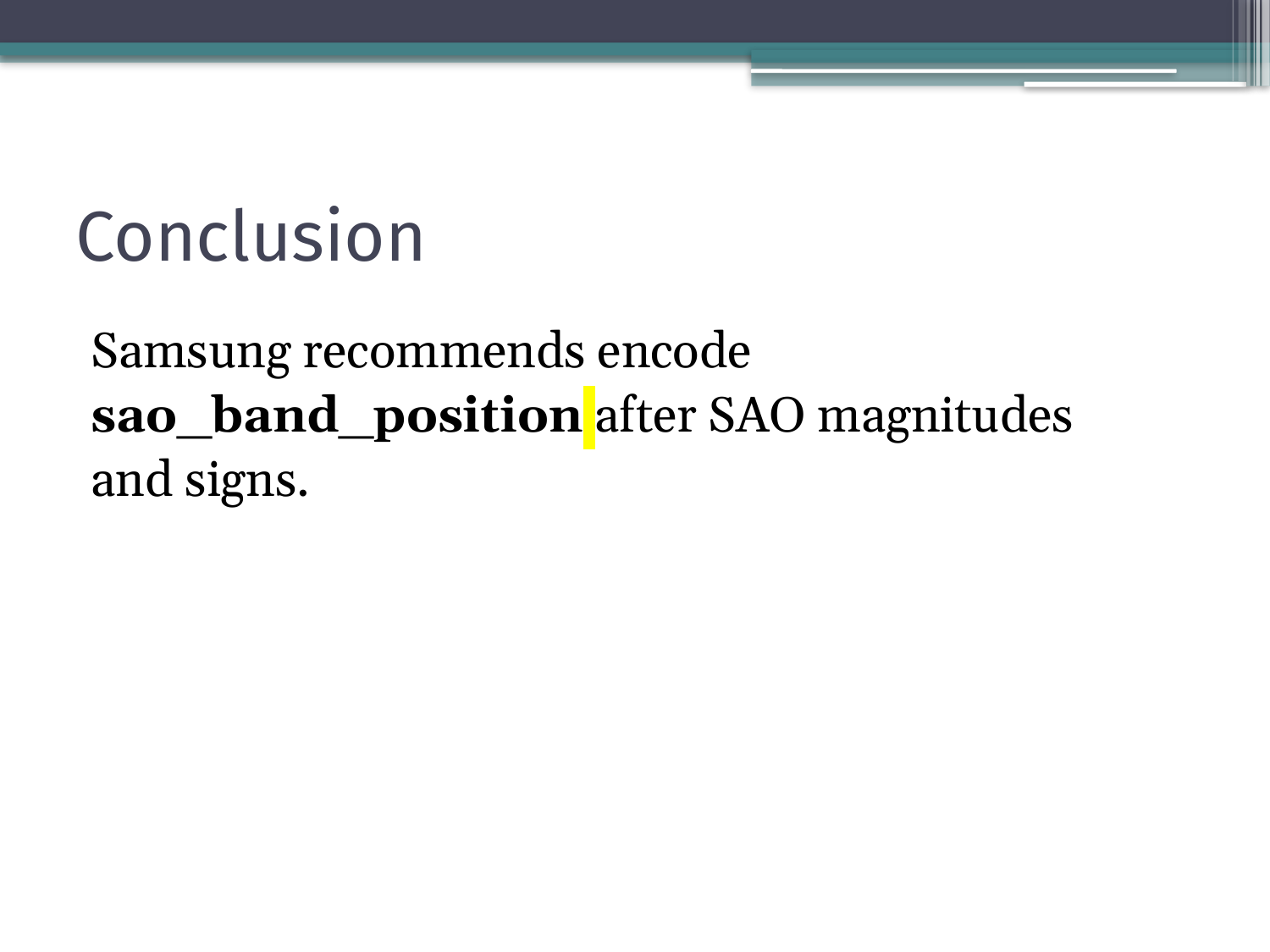

# Conclusion
Samsung recommends encode
sao_band_position after SAO magnitudes
and signs.